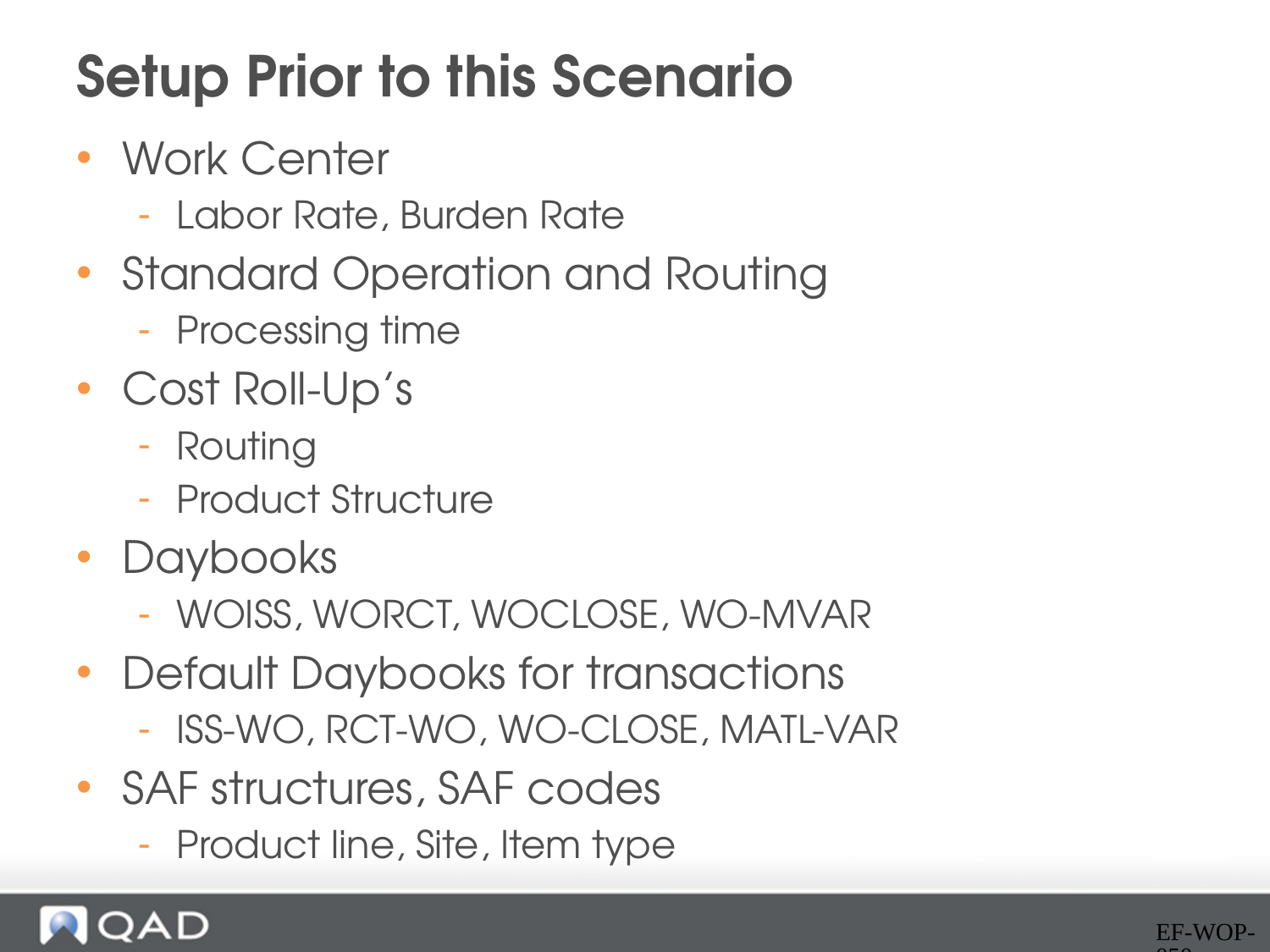

# Setup Prior to this Scenario
Work Center
Labor Rate, Burden Rate
Standard Operation and Routing
Processing time
Cost Roll-Up’s
Routing
Product Structure
Daybooks
WOISS, WORCT, WOCLOSE, WO-MVAR
Default Daybooks for transactions
ISS-WO, RCT-WO, WO-CLOSE, MATL-VAR
SAF structures, SAF codes
Product line, Site, Item type

EF-WOP-050